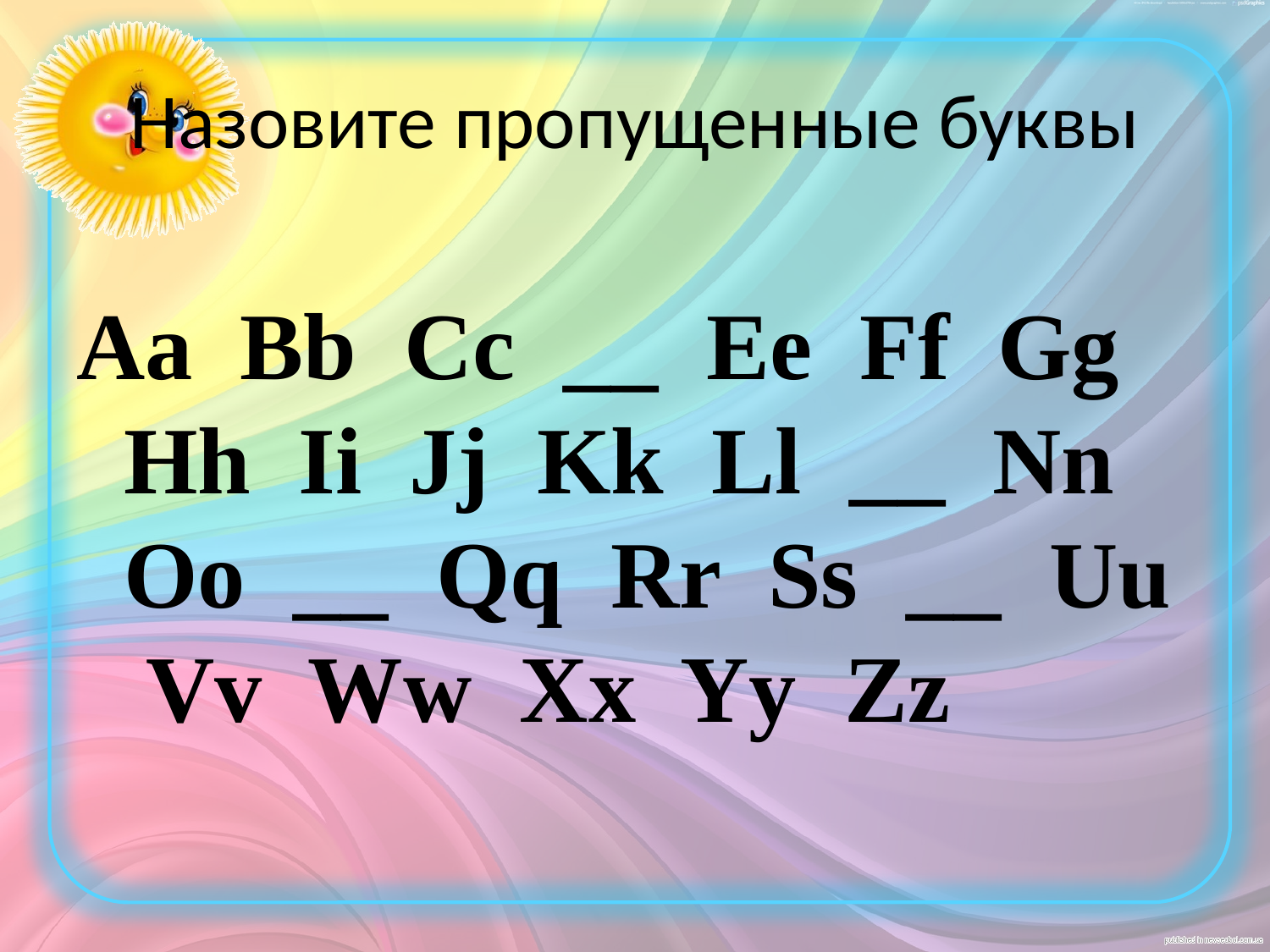

# Назовите пропущенные буквы
Aa  Bb  Cc  __  Ee  Ff  Gg  Hh  Ii  Jj  Kk  Ll  __  Nn  Oo  __  Qq  Rr  Ss  __  Uu  Vv  Ww  Xx  Yy  Zz